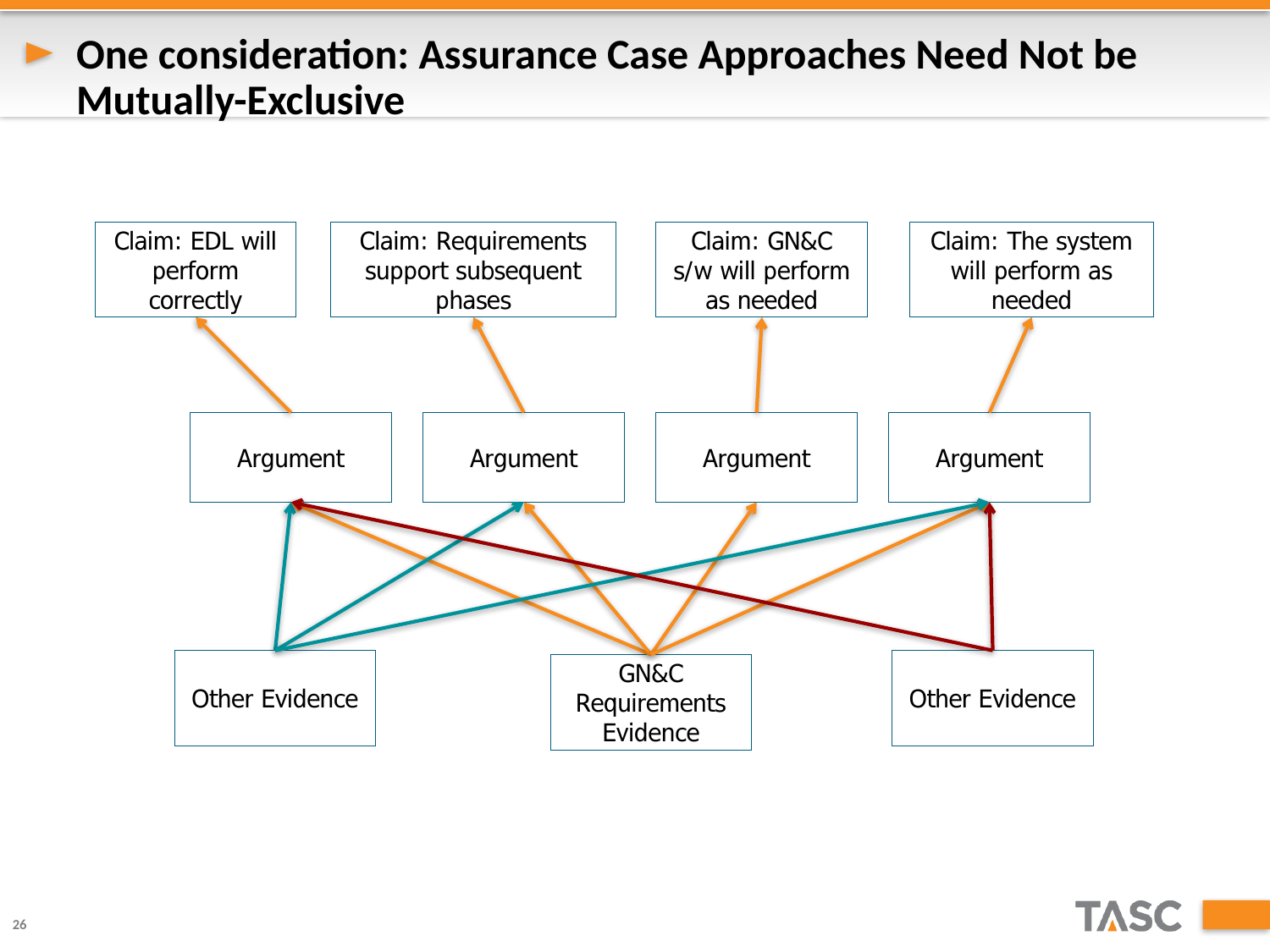

# One consideration: Assurance Case Approaches Need Not be Mutually-Exclusive
Claim: Requirements support subsequent phases
Claim: GN&C s/w will perform as needed
Claim: The system will perform as needed
Claim: EDL will perform correctly
Argument
Argument
Argument
Argument
Other Evidence
Other Evidence
GN&C Requirements Evidence
26